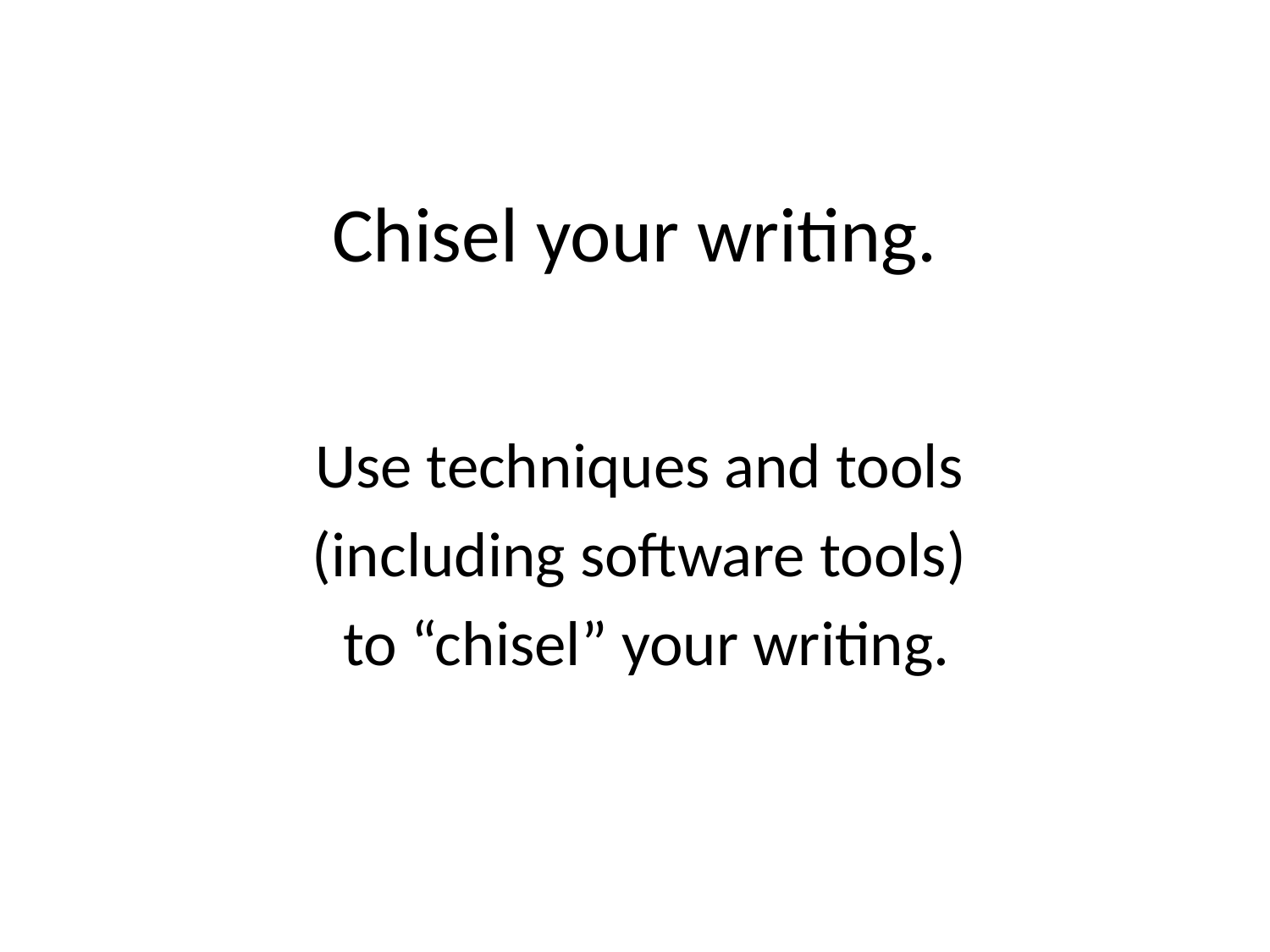

# Chisel your writing.
Use techniques and tools
(including software tools)
to “chisel” your writing.